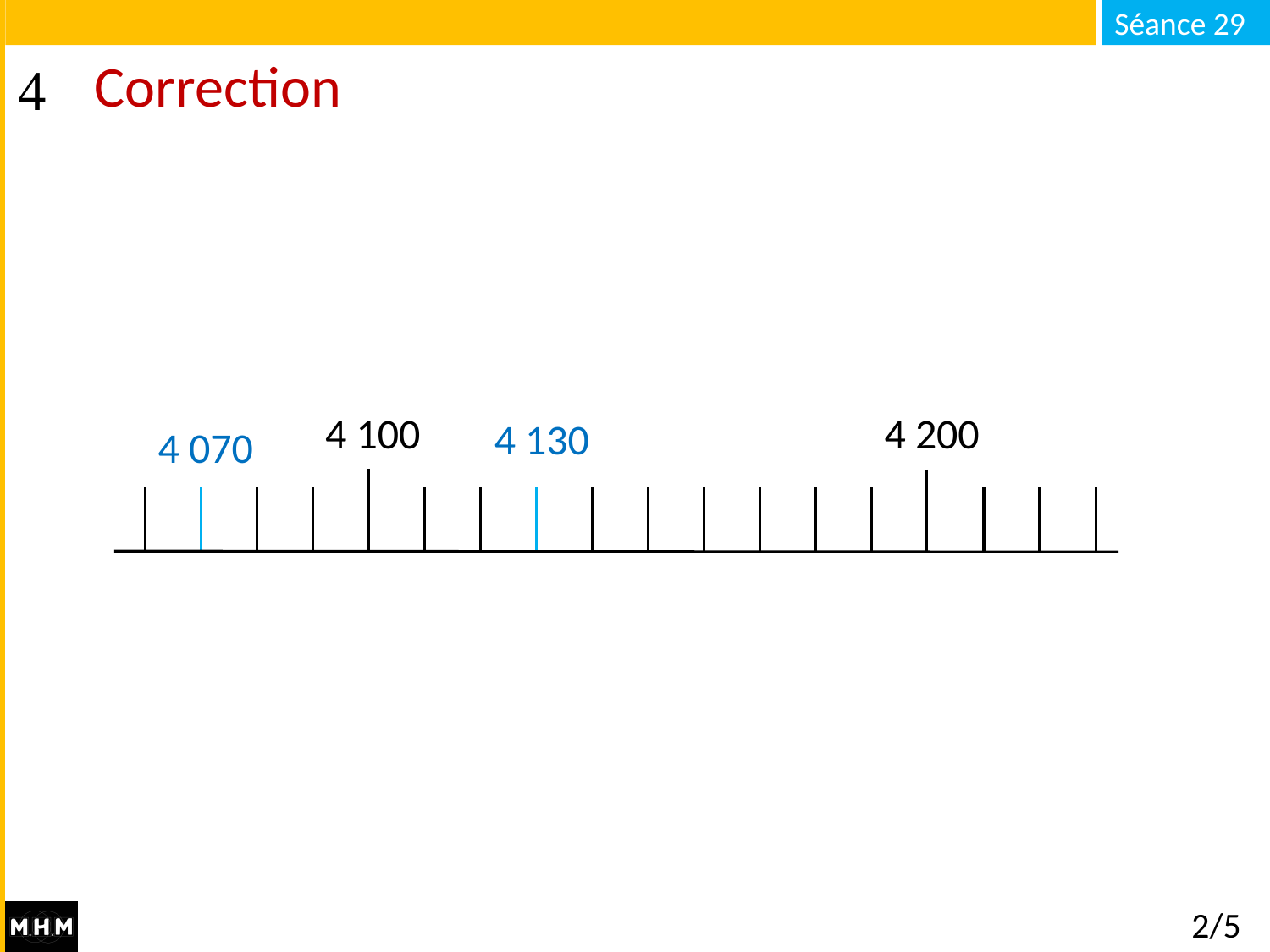

# Correction
4 100
4 200
4 130
4 070
2/5